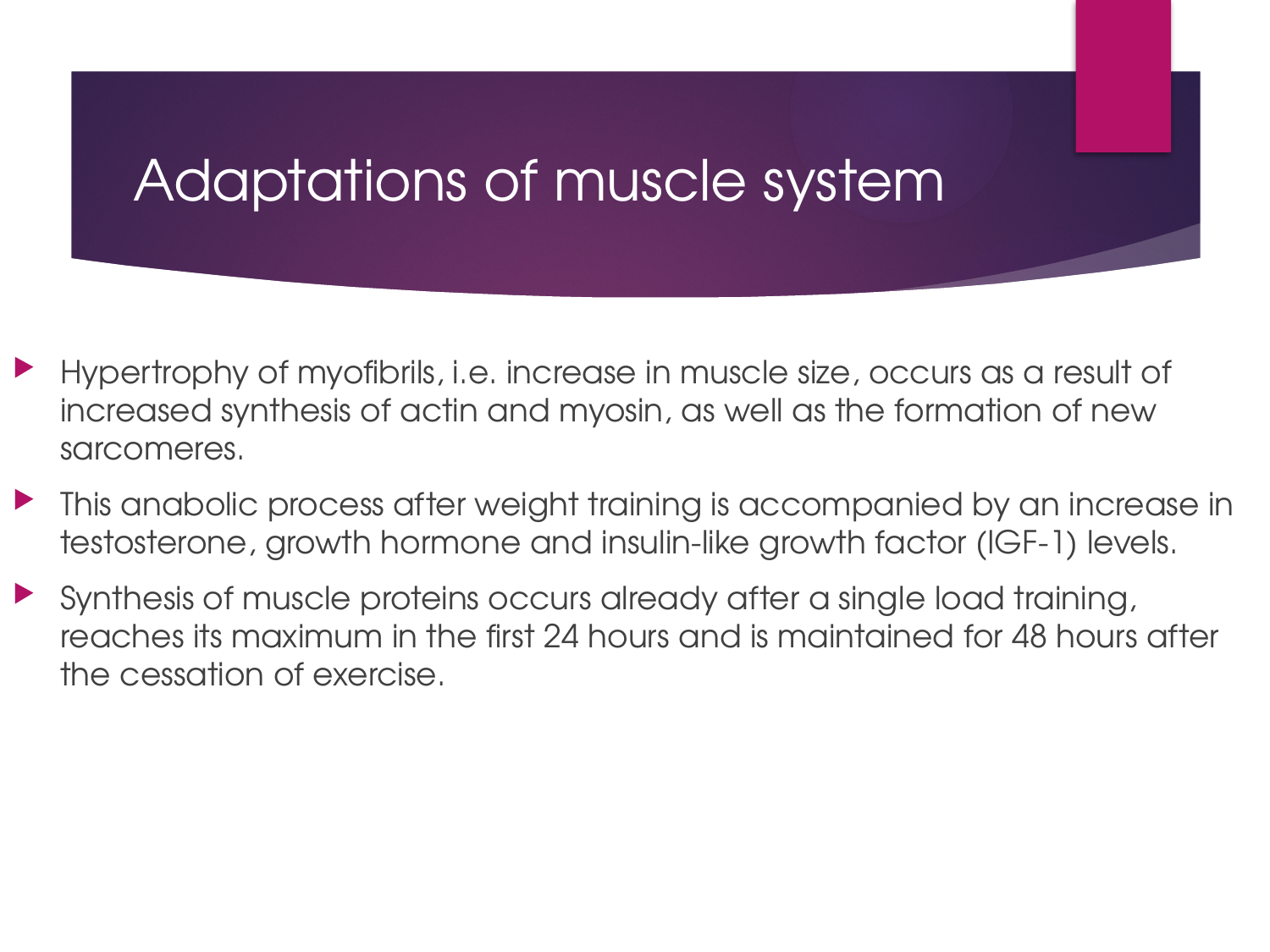

# Adaptations of muscle system
Hypertrophy of myofibrils, i.e. increase in muscle size, occurs as a result of increased synthesis of actin and myosin, as well as the formation of new sarcomeres.
This anabolic process after weight training is accompanied by an increase in testosterone, growth hormone and insulin-like growth factor (IGF-1) levels.
Synthesis of muscle proteins occurs already after a single load training, reaches its maximum in the first 24 hours and is maintained for 48 hours after the cessation of exercise.